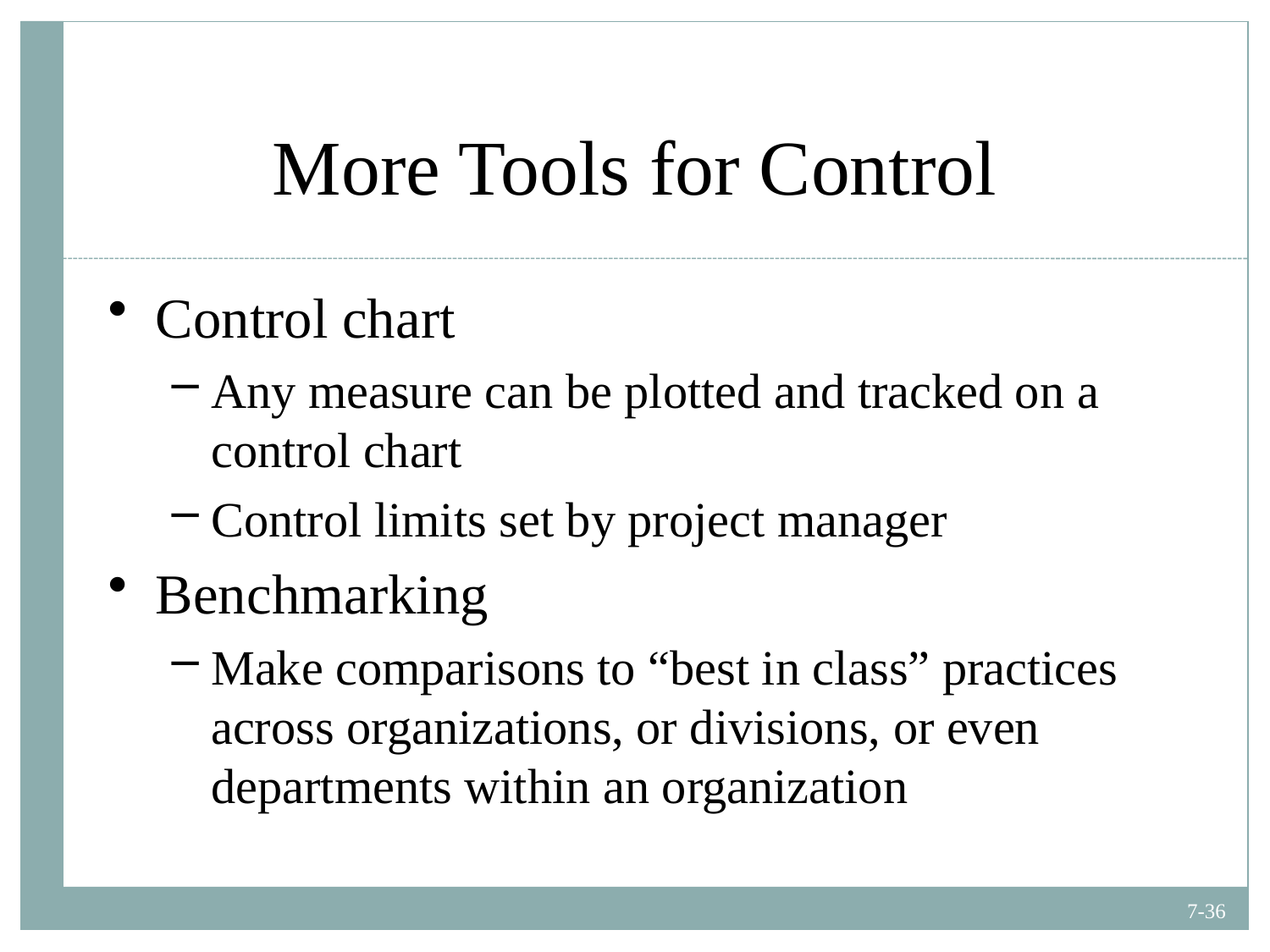

# More Tools for Control
Control chart
Any measure can be plotted and tracked on a control chart
Control limits set by project manager
Benchmarking
Make comparisons to “best in class” practices across organizations, or divisions, or even departments within an organization